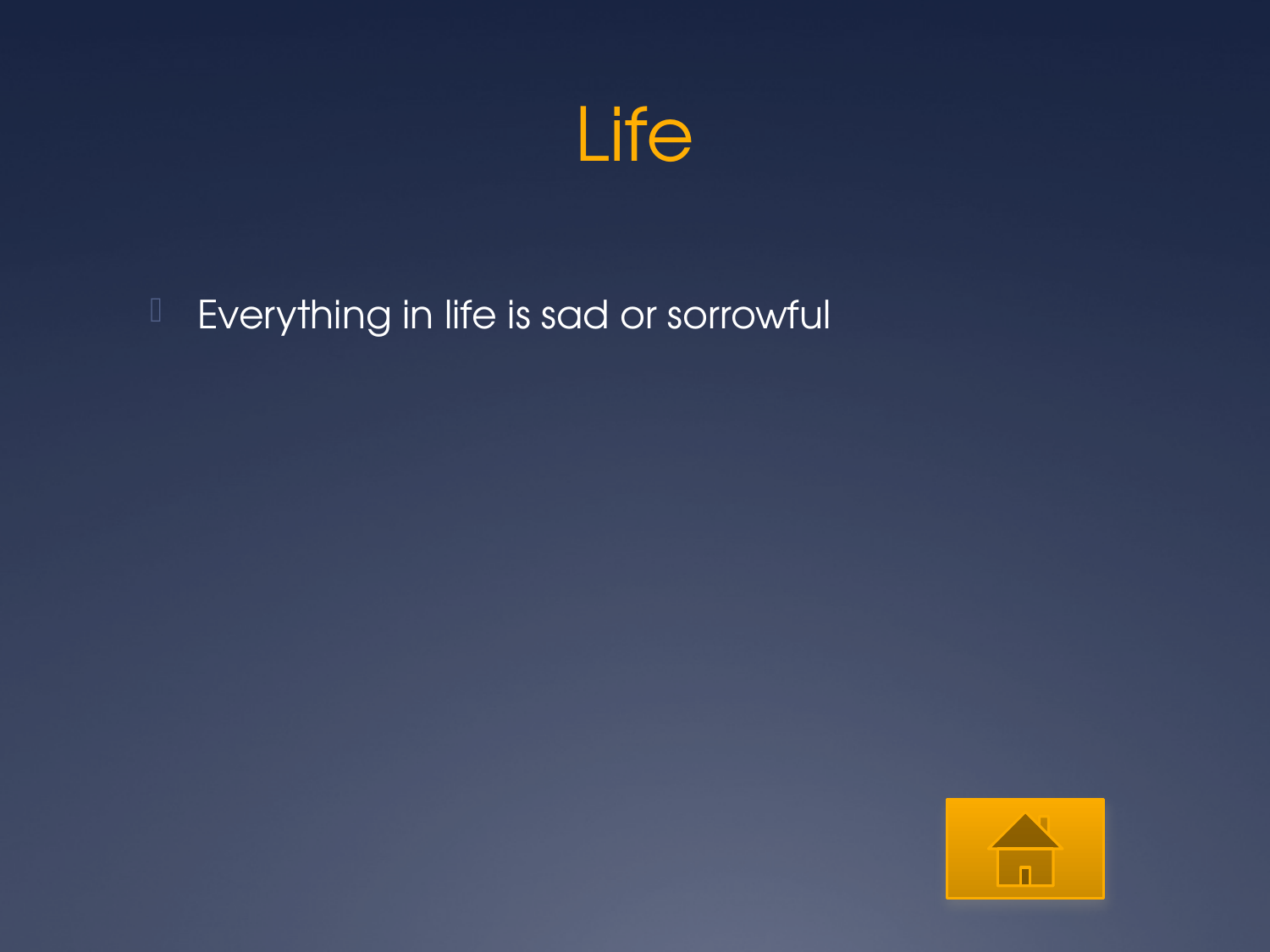

# Life
Everything in life is sad or sorrowful